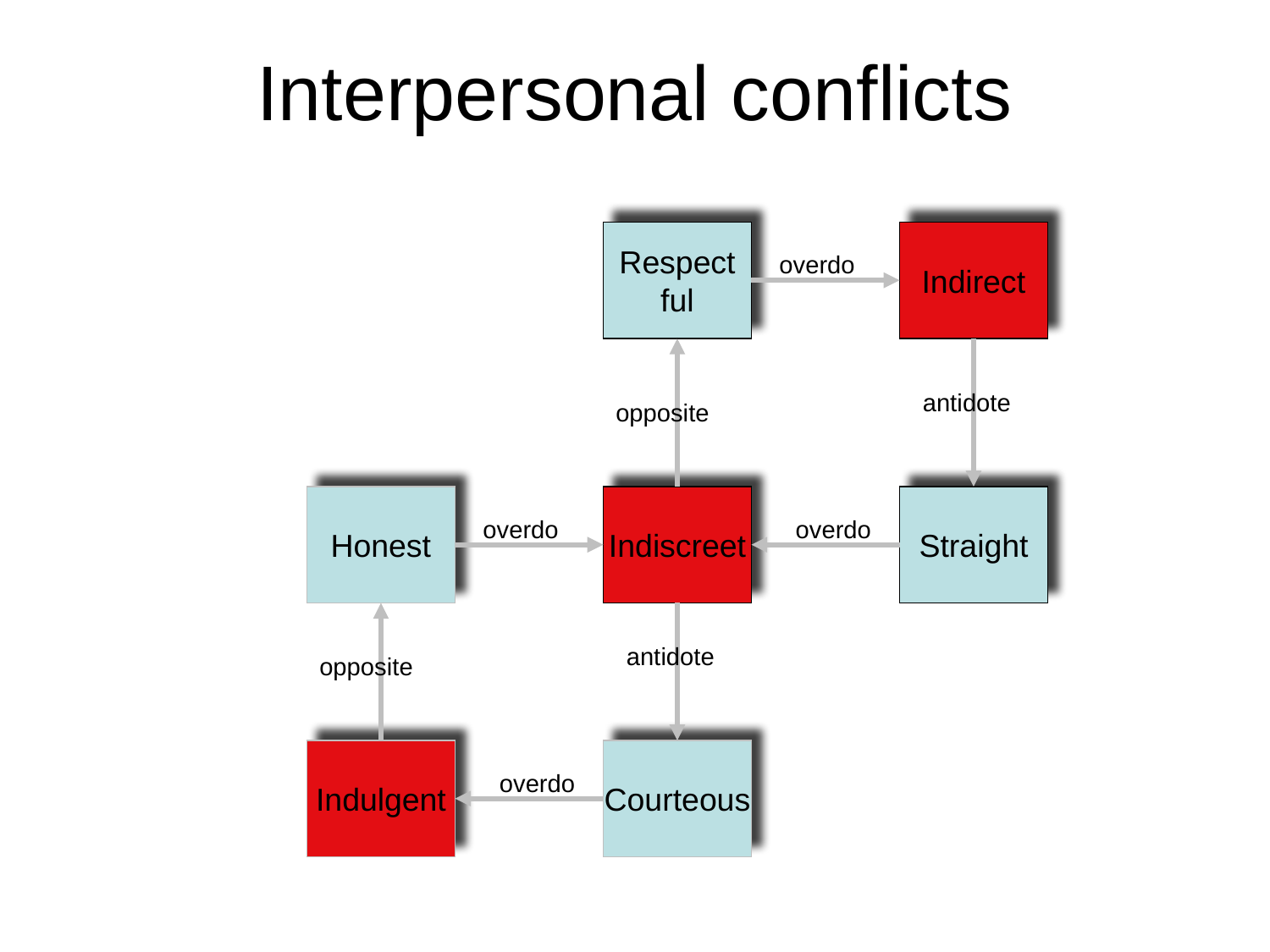

# Interpersonal conflicts
Respect
ful
Indirect
overdo
antidote
opposite
Honest
overdo
antidote
opposite
Indulgent
Courteous
overdo
Indiscreet
Straight
overdo